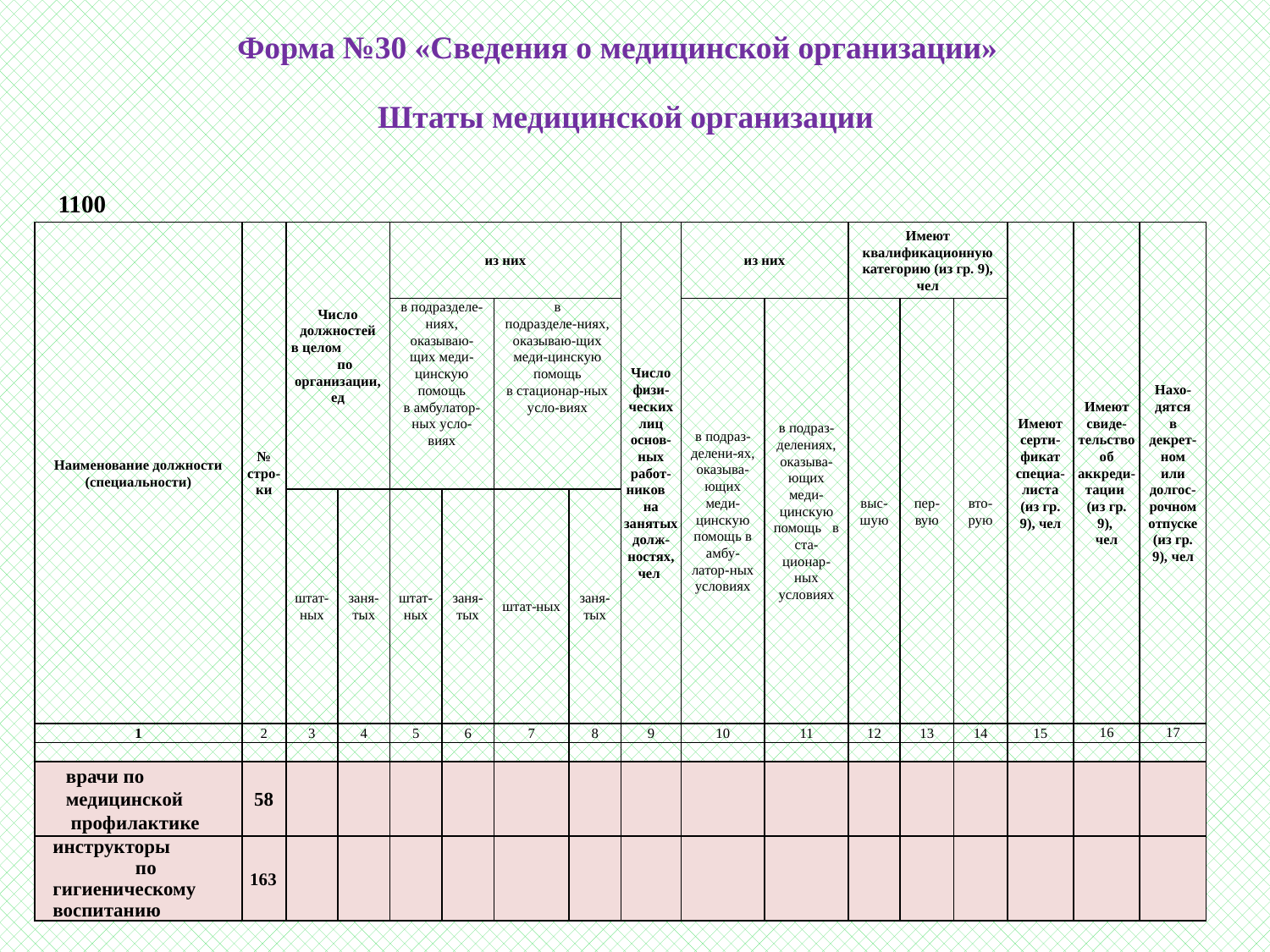

Форма №30 «Сведения о медицинской организации»
 Штаты медицинской организации
1100
| Наименование должности (специальности) | № стро-ки | Число должностей в целом по организации, ед |  | из них |  |  |  | Число физи-ческих лиц основ-ных работ-ников на занятых долж-ностях, чел | из них |  | Имеют квалификационную категорию (из гр. 9), чел |  |  | Имеют серти-фикат специа-листа (из гр. 9), чел | Имеют свиде-тельство об аккреди-тации (из гр. 9), чел | Нахо-дятся в декрет-ном или долгос-рочном отпуске (из гр. 9), чел |
| --- | --- | --- | --- | --- | --- | --- | --- | --- | --- | --- | --- | --- | --- | --- | --- | --- |
|  |  |  |  | в подразделе-ниях, оказываю-щих меди-цинскую помощь в амбулатор-ных усло-виях |  | в подразделе-ниях, оказываю-щих меди-цинскую помощь в стационар-ных усло-виях |  |  | в подраз-делени-ях, оказыва-ющих меди-цинскую помощь в амбу-латор-ных условиях | в подраз-делениях, оказыва-ющих меди-цинскую помощь в ста-ционар-ных условиях | выс-шую | пер-вую | вто-рую |  |  |  |
|  |  | штат-ных | заня-тых | штат-ных | заня-тых | штат-ных | заня-тых |  |  |  |  |  |  |  |  |  |
| 1 | 2 | 3 | 4 | 5 | 6 | 7 | 8 | 9 | 10 | 11 | 12 | 13 | 14 | 15 | 16 | 17 |
|  |  |  |  |  |  |  |  |  |  |  |  |  |  |  |  |  |
| врачи по медицинской профилактике | 58 |  |  |  |  |  |  |  |  |  |  |  |  |  |  |  |
| инструкторы по гигиеническому воспитанию | 163 |  |  |  |  |  |  |  |  |  |  |  |  |  |  |  |